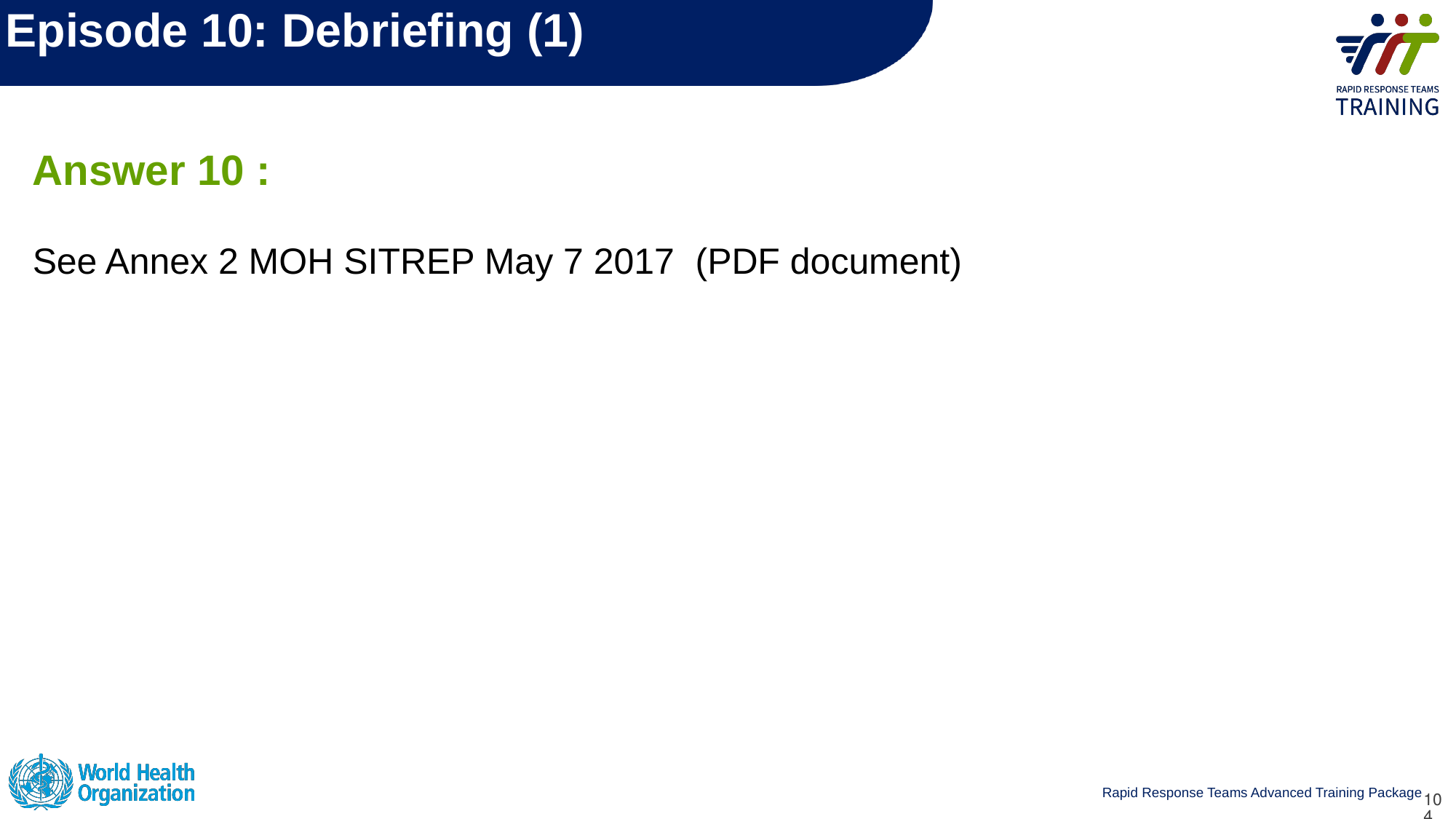

# Episode 10: Debriefing (1)
Answer 10 :

See Annex 2 MOH SITREP May 7 2017  (PDF document)